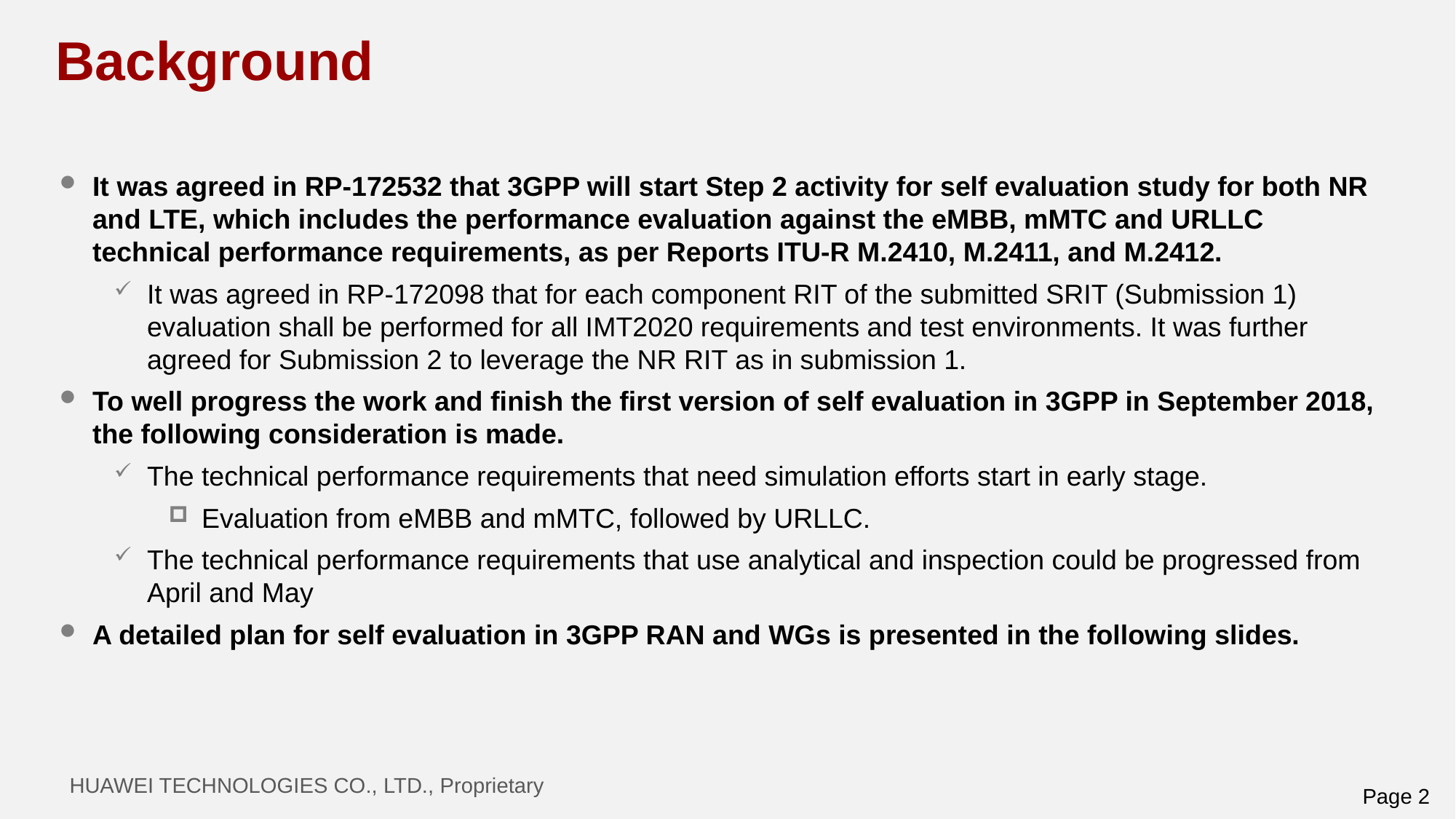

# Background
It was agreed in RP-172532 that 3GPP will start Step 2 activity for self evaluation study for both NR and LTE, which includes the performance evaluation against the eMBB, mMTC and URLLC technical performance requirements, as per Reports ITU-R M.2410, M.2411, and M.2412.
It was agreed in RP-172098 that for each component RIT of the submitted SRIT (Submission 1) evaluation shall be performed for all IMT2020 requirements and test environments. It was further agreed for Submission 2 to leverage the NR RIT as in submission 1.
To well progress the work and finish the first version of self evaluation in 3GPP in September 2018, the following consideration is made.
The technical performance requirements that need simulation efforts start in early stage.
Evaluation from eMBB and mMTC, followed by URLLC.
The technical performance requirements that use analytical and inspection could be progressed from April and May
A detailed plan for self evaluation in 3GPP RAN and WGs is presented in the following slides.